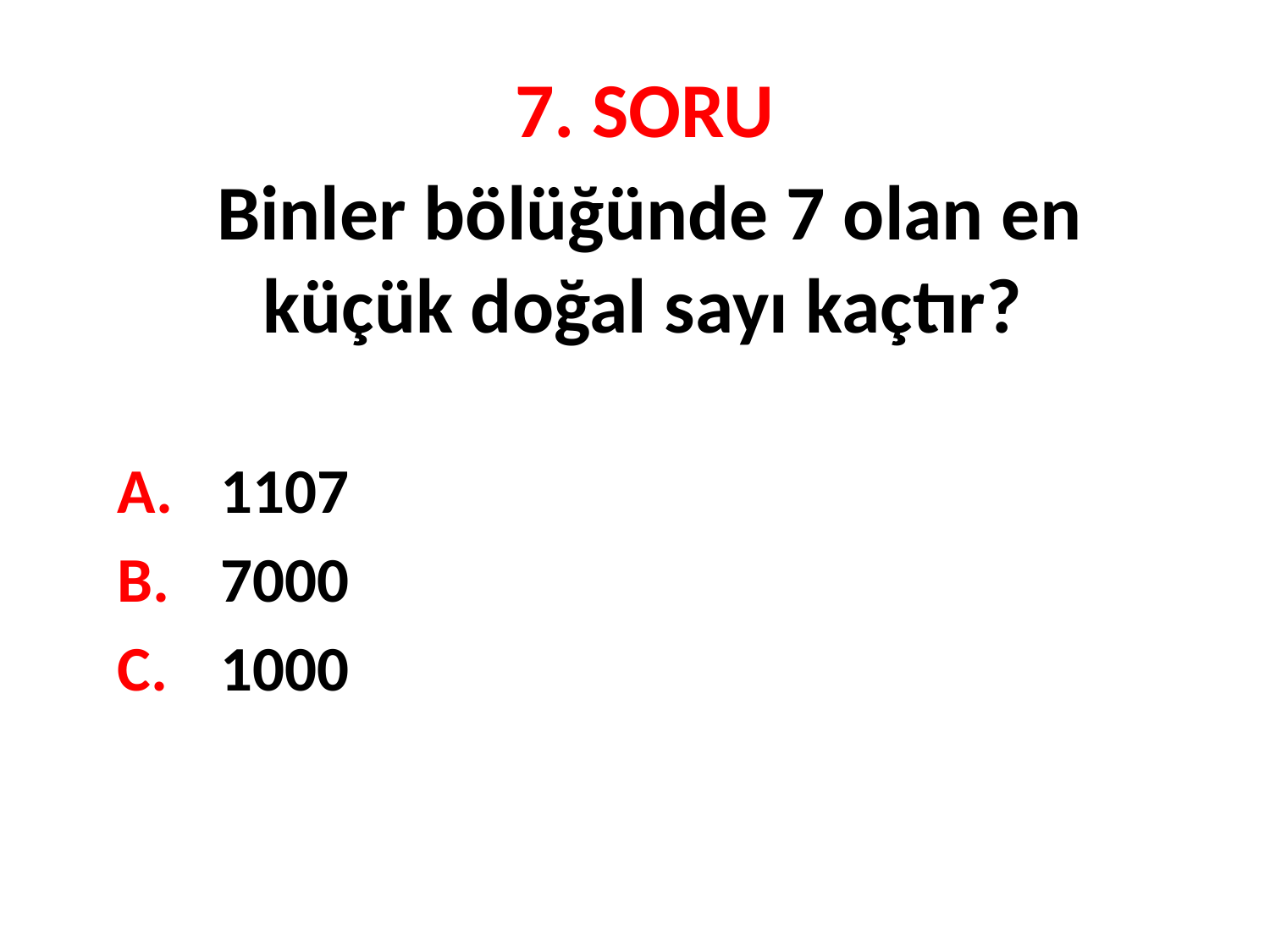

# 7. SORU
Binler bölüğünde 7 olan en küçük doğal sayı kaçtır?

1107
7000
1000